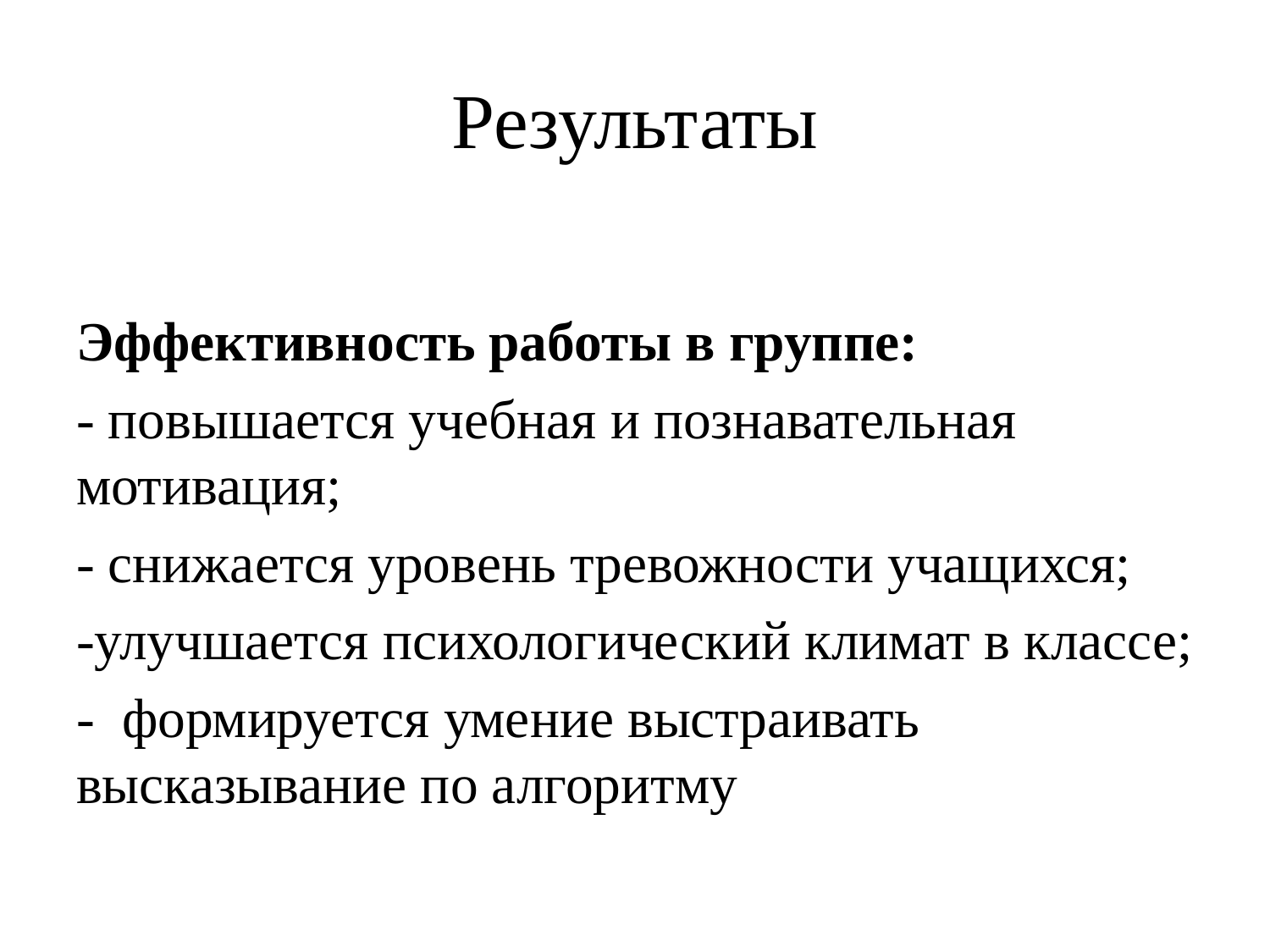

# Результаты

Эффективность работы в группе:
- повышается учебная и познавательная мотивация;
- снижается уровень тревожности учащихся;
-улучшается психологический климат в классе;
-  формируется умение выстраивать высказывание по алгоритму